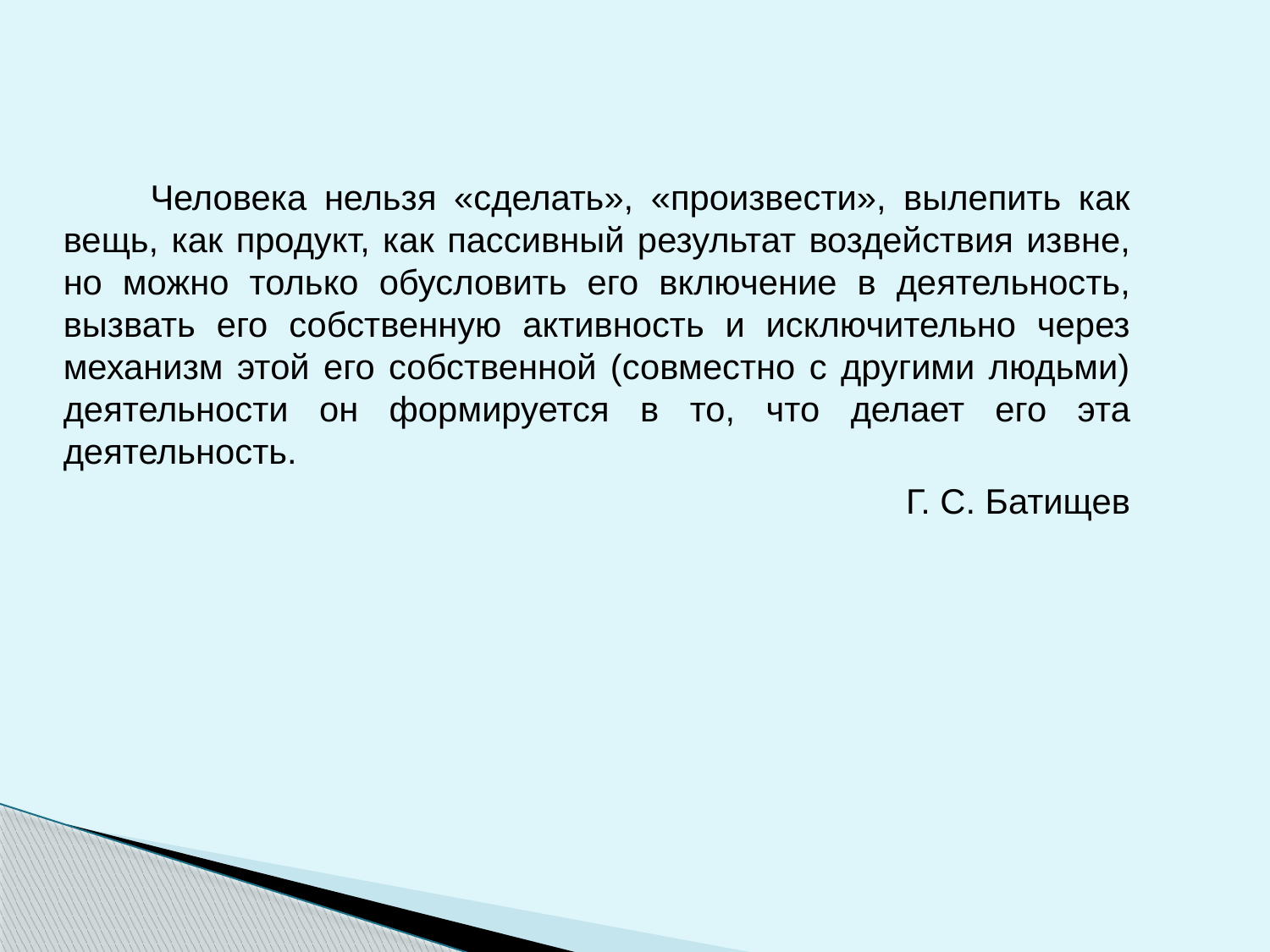

Человека нельзя «сделать», «произвести», вылепить как вещь, как продукт, как пассивный результат воздействия извне, но можно только обусловить его включение в деятельность, вызвать его собственную активность и исключительно через механизм этой его собственной (совместно с другими людьми) деятельности он формируется в то, что делает его эта деятельность.
Г. С. Батищев